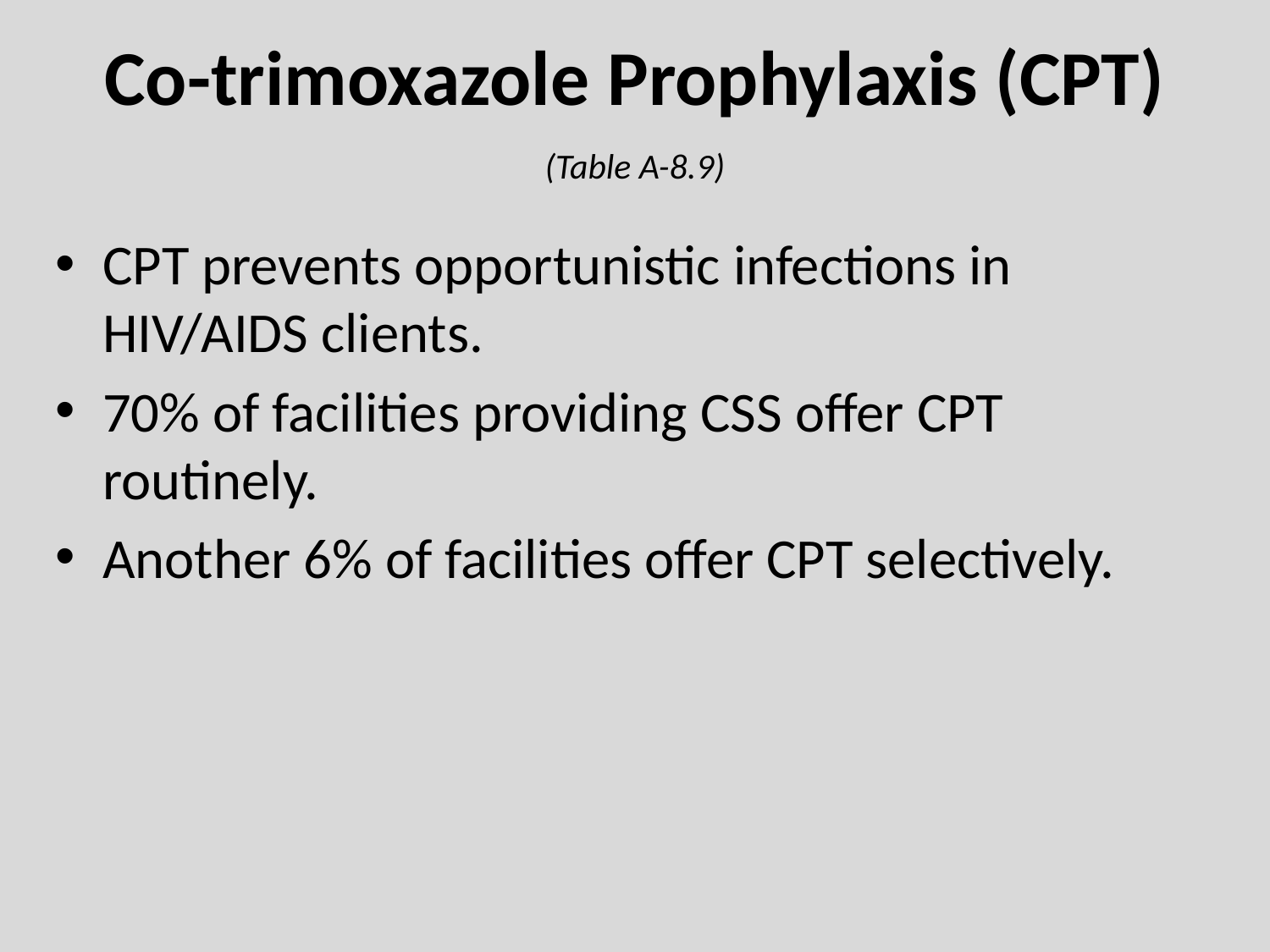

# Co-trimoxazole Prophylaxis (CPT)
(Table A-8.9)
CPT prevents opportunistic infections in HIV/AIDS clients.
70% of facilities providing CSS offer CPT routinely.
Another 6% of facilities offer CPT selectively.